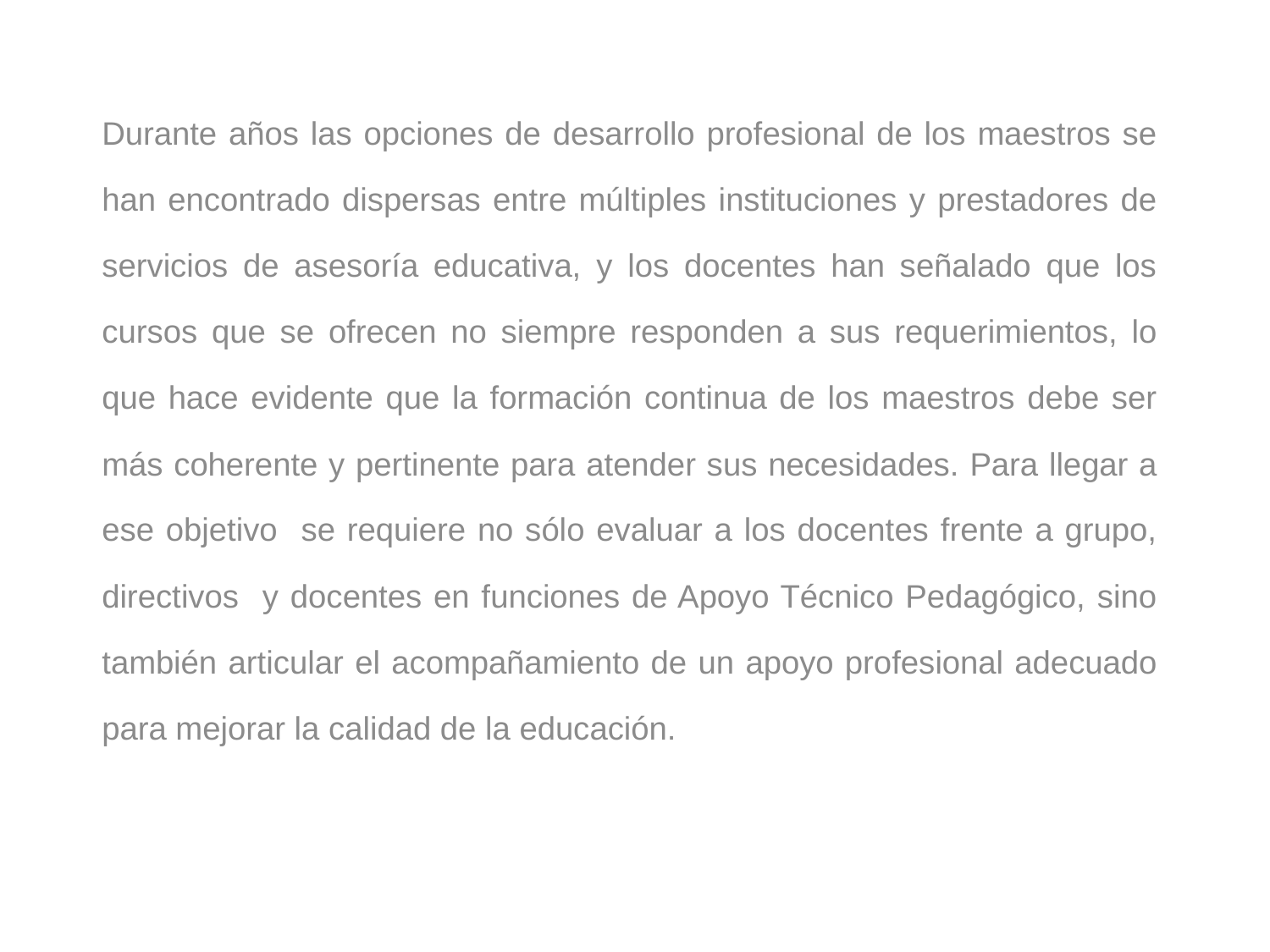

Durante años las opciones de desarrollo profesional de los maestros se han encontrado dispersas entre múltiples instituciones y prestadores de servicios de asesoría educativa, y los docentes han señalado que los cursos que se ofrecen no siempre responden a sus requerimientos, lo que hace evidente que la formación continua de los maestros debe ser más coherente y pertinente para atender sus necesidades. Para llegar a ese objetivo  se requiere no sólo evaluar a los docentes frente a grupo, directivos  y docentes en funciones de Apoyo Técnico Pedagógico, sino también articular el acompañamiento de un apoyo profesional adecuado para mejorar la calidad de la educación.